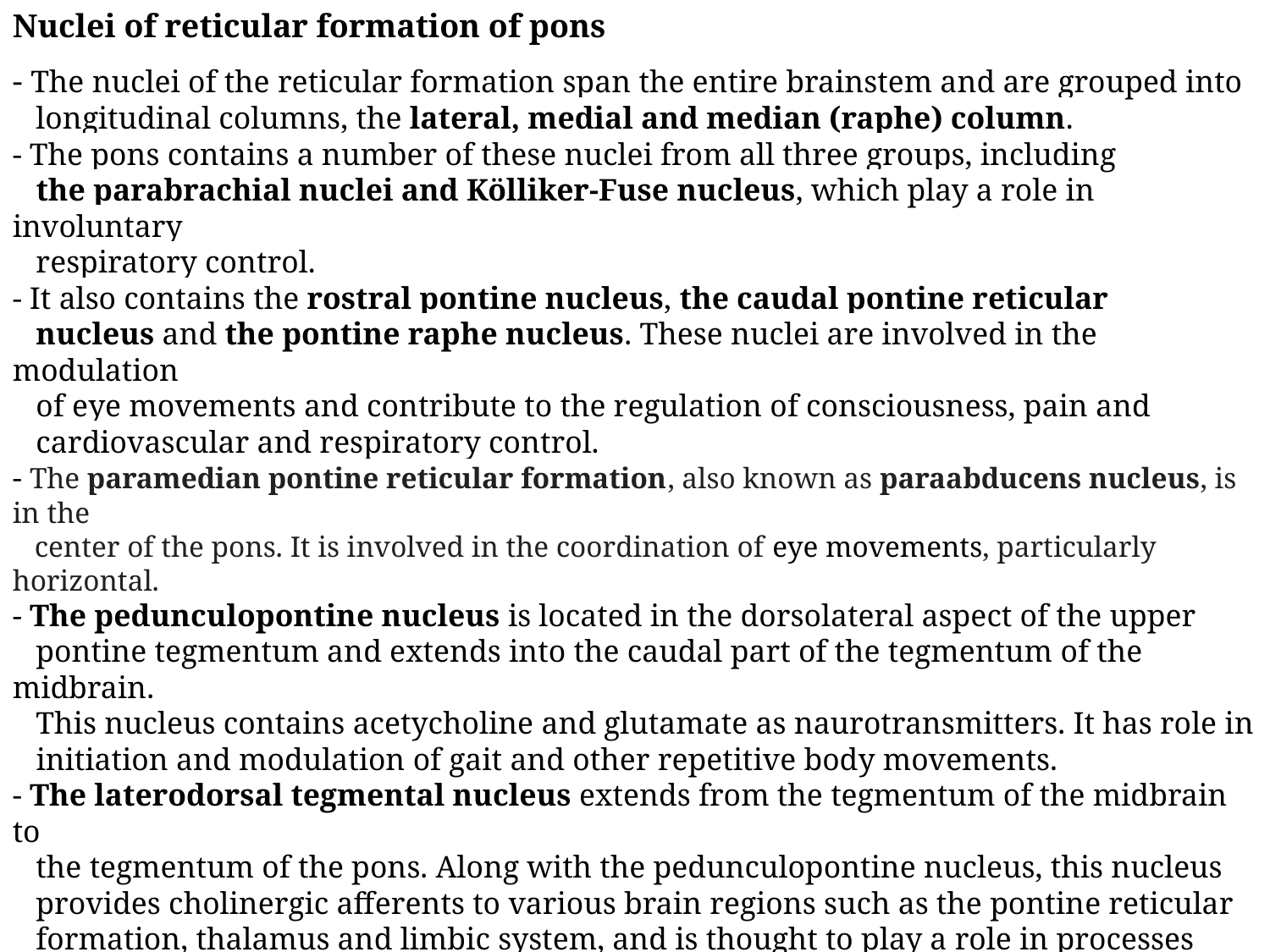

Nuclei of reticular formation of pons

- The nuclei of the reticular formation span the entire brainstem and are grouped into
   longitudinal columns, the lateral, medial and median (raphe) column.
- The pons contains a number of these nuclei from all three groups, including
   the parabrachial nuclei and Kölliker-Fuse nucleus, which play a role in involuntary
   respiratory control.
- It also contains the rostral pontine nucleus, the caudal pontine reticular
   nucleus and the pontine raphe nucleus. These nuclei are involved in the modulation
   of eye movements and contribute to the regulation of consciousness, pain and
   cardiovascular and respiratory control.
- The paramedian pontine reticular formation, also known as paraabducens nucleus, is in the
   center of the pons. It is involved in the coordination of eye movements, particularly horizontal.
- The pedunculopontine nucleus is located in the dorsolateral aspect of the upper
   pontine tegmentum and extends into the caudal part of the tegmentum of the midbrain.
   This nucleus contains acetycholine and glutamate as naurotransmitters. It has role in
   initiation and modulation of gait and other repetitive body movements.
- The laterodorsal tegmental nucleus extends from the tegmentum of the midbrain to
   the tegmentum of the pons. Along with the pedunculopontine nucleus, this nucleus
   provides cholinergic afferents to various brain regions such as the pontine reticular
   formation, thalamus and limbic system, and is thought to play a role in processes such as
   arousal, eye movements and sleep-wake cycle.
- The locus coeruleus is a pigmented nucleus located in the rostral pons. It lies in the
   lateral aspect of the floor of the fourth ventricle and contains neurons that
   synthesize norepinephrine. It plays a role in the wake-sleep cycle, attention and stress
   response.